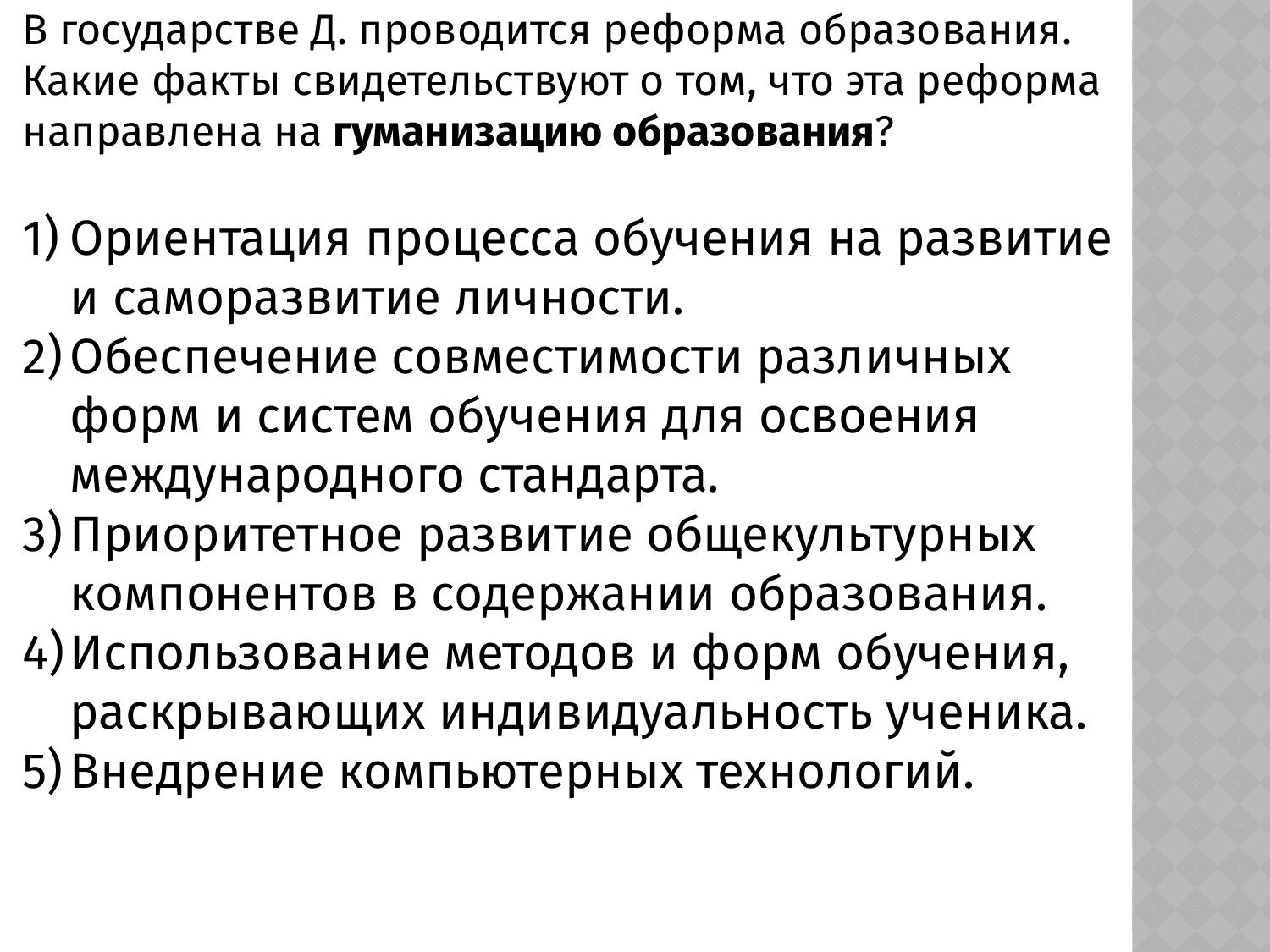

В государстве Д. проводится реформа образования. Какие факты свидетельствуют о том, что эта реформа направлена на гуманизацию образования?

Ориентация процесса обучения на развитие и саморазвитие личности.
Обеспечение совместимости различных форм и систем обучения для освоения международного стандарта.
Приоритетное развитие общекультурных компонентов в содержании образования.
Использование методов и форм обучения, раскрывающих индивидуальность ученика.
Внедрение компьютерных технологий.